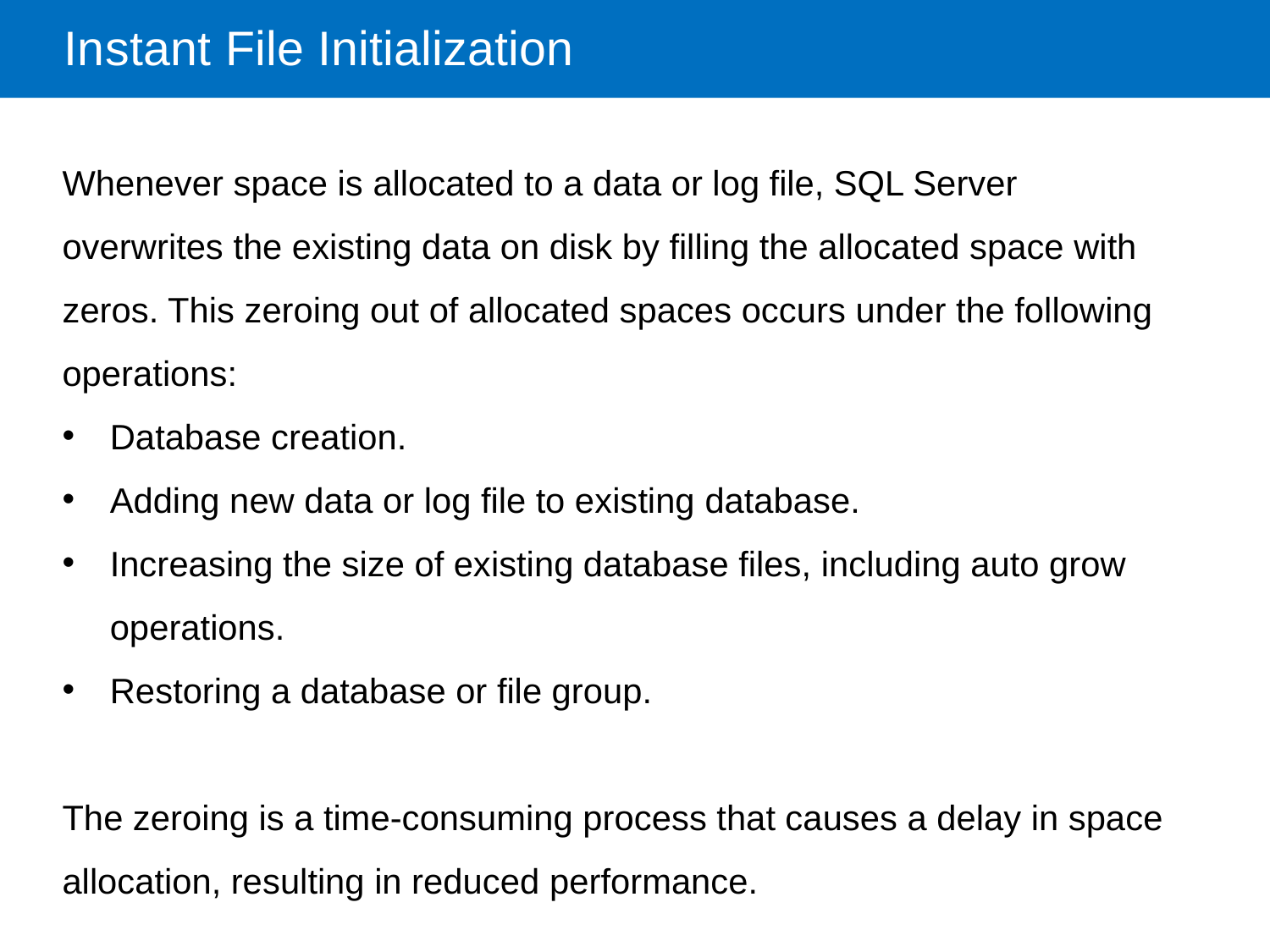

Instant File Initialization

Whenever space is allocated to a data or log file, SQL Server overwrites the existing data on disk by filling the allocated space with zeros. This zeroing out of allocated spaces occurs under the following operations:
Database creation.
Adding new data or log file to existing database.
Increasing the size of existing database files, including auto grow operations.
Restoring a database or file group.

The zeroing is a time-consuming process that causes a delay in space allocation, resulting in reduced performance.